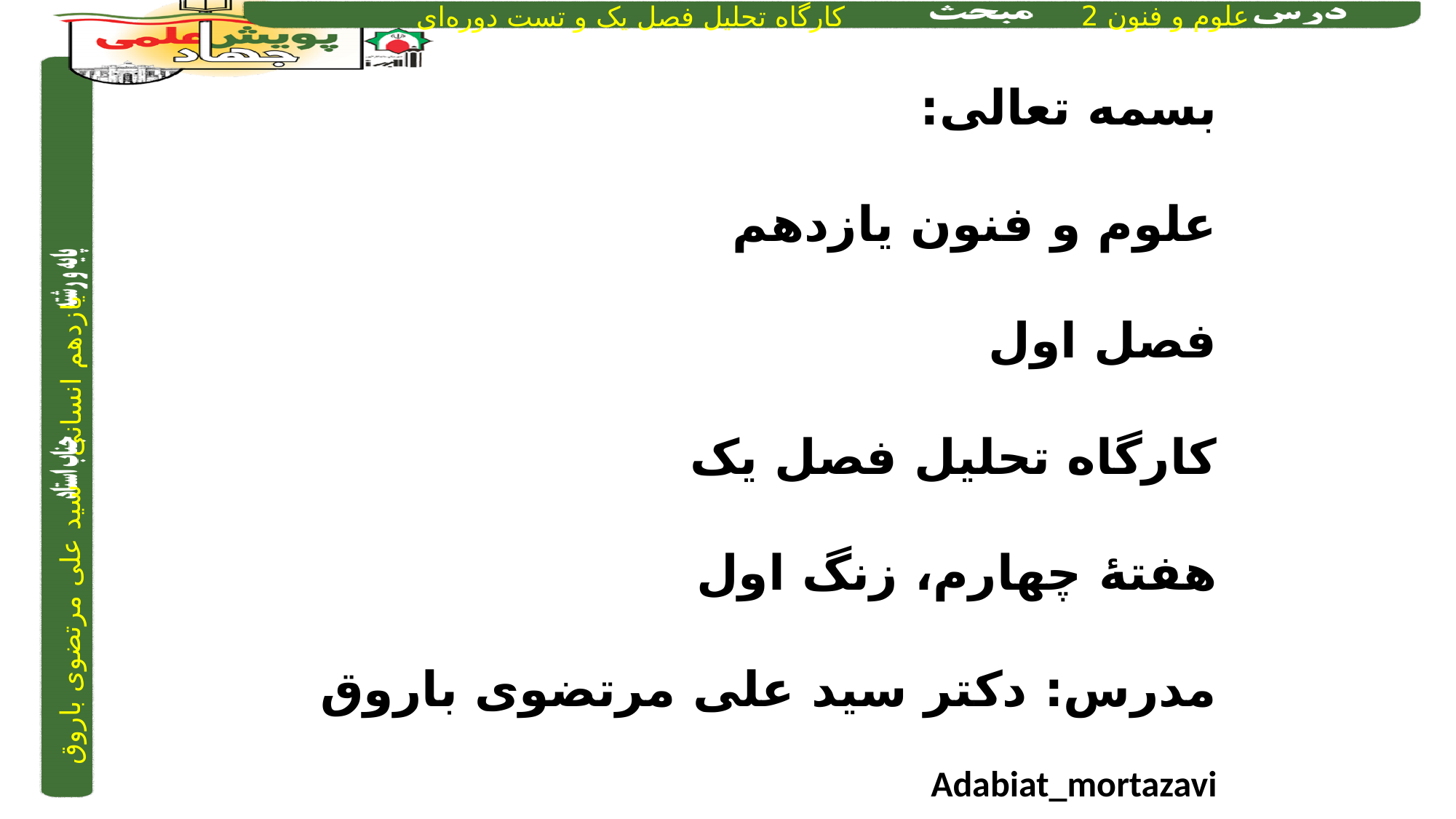

بسمه تعالی:
علوم و فنون یازدهم
فصل اول
کارگاه تحلیل فصل یک
هفتۀ چهارم، زنگ اول
مدرس: دکتر سید علی مرتضوی باروق
Adabiat_mortazavi